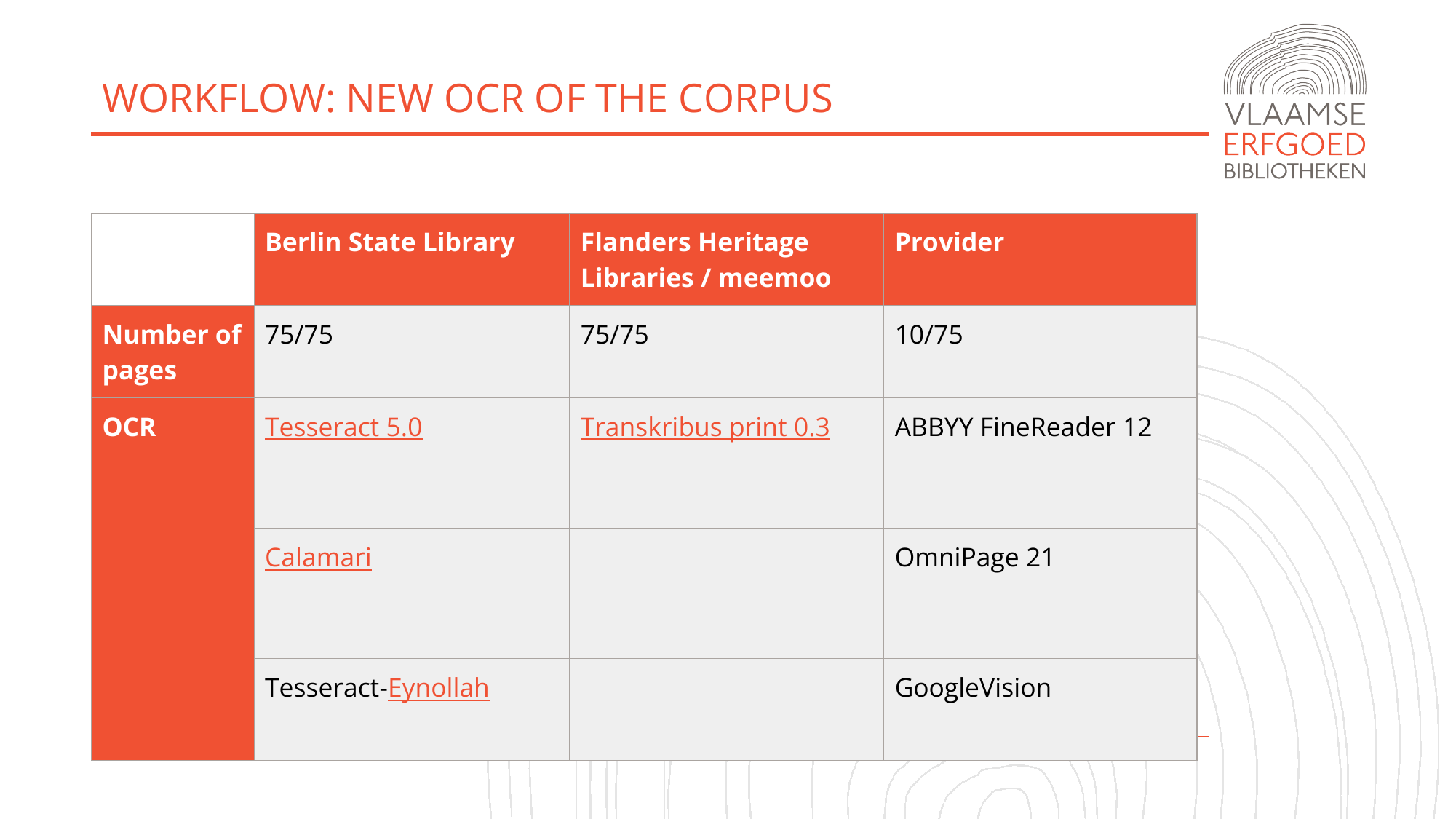

# WORKFLOW: NEW OCR OF THE CORPUS
|  | Berlin State Library | Flanders Heritage Libraries / meemoo | Provider |
| --- | --- | --- | --- |
| Number of pages | 75/75 | 75/75 | 10/75 |
| OCR | Tesseract 5.0 | Transkribus print 0.3 | ABBYY FineReader 12 |
|  | Calamari |  | OmniPage 21 |
|  | Tesseract-Eynollah |  | GoogleVision |
13